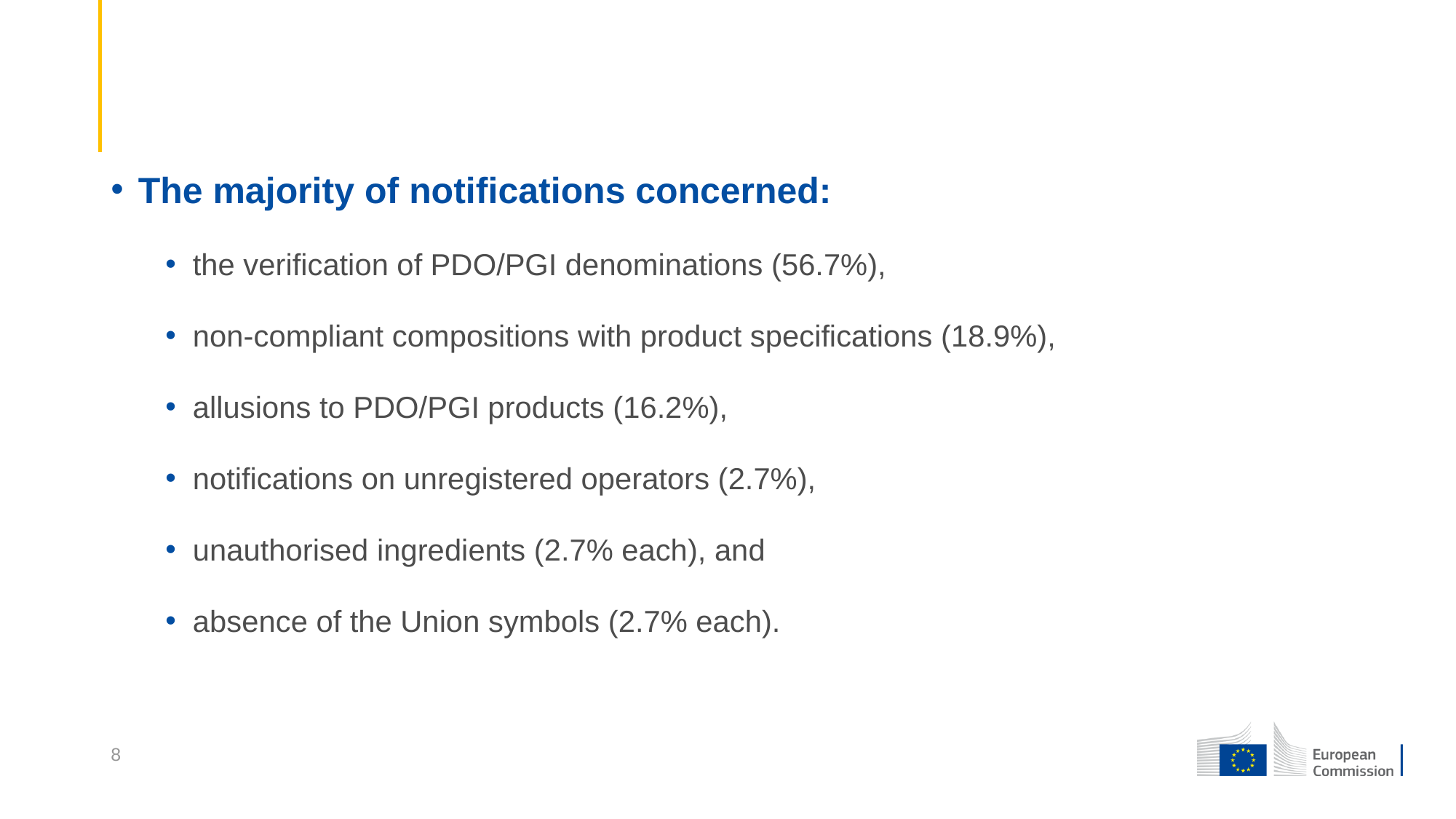

The majority of notifications concerned:
the verification of PDO/PGI denominations (56.7%),
non-compliant compositions with product specifications (18.9%),
allusions to PDO/PGI products (16.2%),
notifications on unregistered operators (2.7%),
unauthorised ingredients (2.7% each), and
absence of the Union symbols (2.7% each).
8